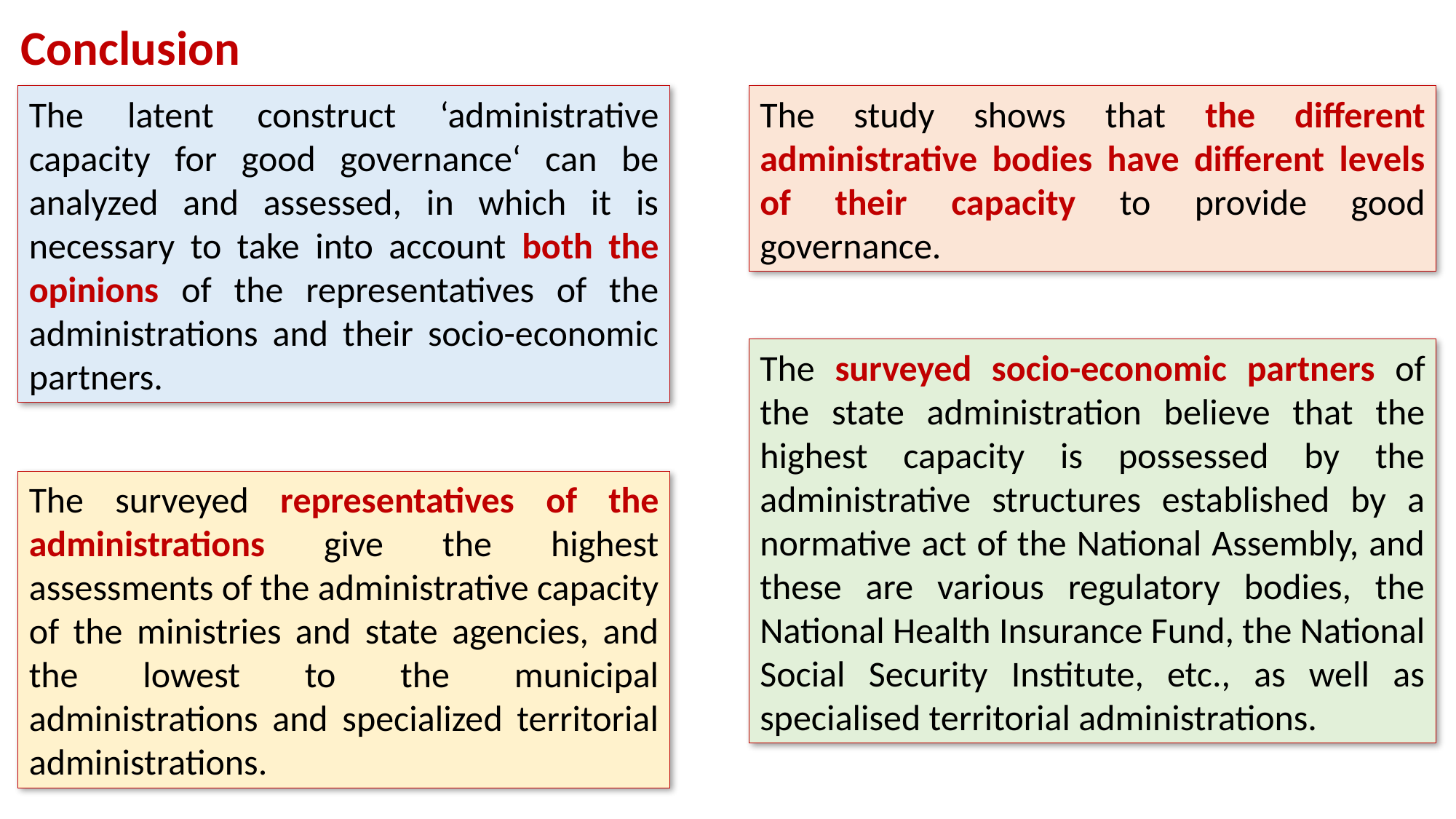

Conclusion
The latent construct ‘administrative capacity for good governance‘ can be analyzed and assessed, in which it is necessary to take into account both the opinions of the representatives of the administrations and their socio-economic partners.
The study shows that the different administrative bodies have different levels of their capacity to provide good governance.
The surveyed socio-economic partners of the state administration believe that the highest capacity is possessed by the administrative structures established by a normative act of the National Assembly, and these are various regulatory bodies, the National Health Insurance Fund, the National Social Security Institute, etc., as well as specialised territorial administrations.
The surveyed representatives of the administrations give the highest assessments of the administrative capacity of the ministries and state agencies, and the lowest to the municipal administrations and specialized territorial administrations.